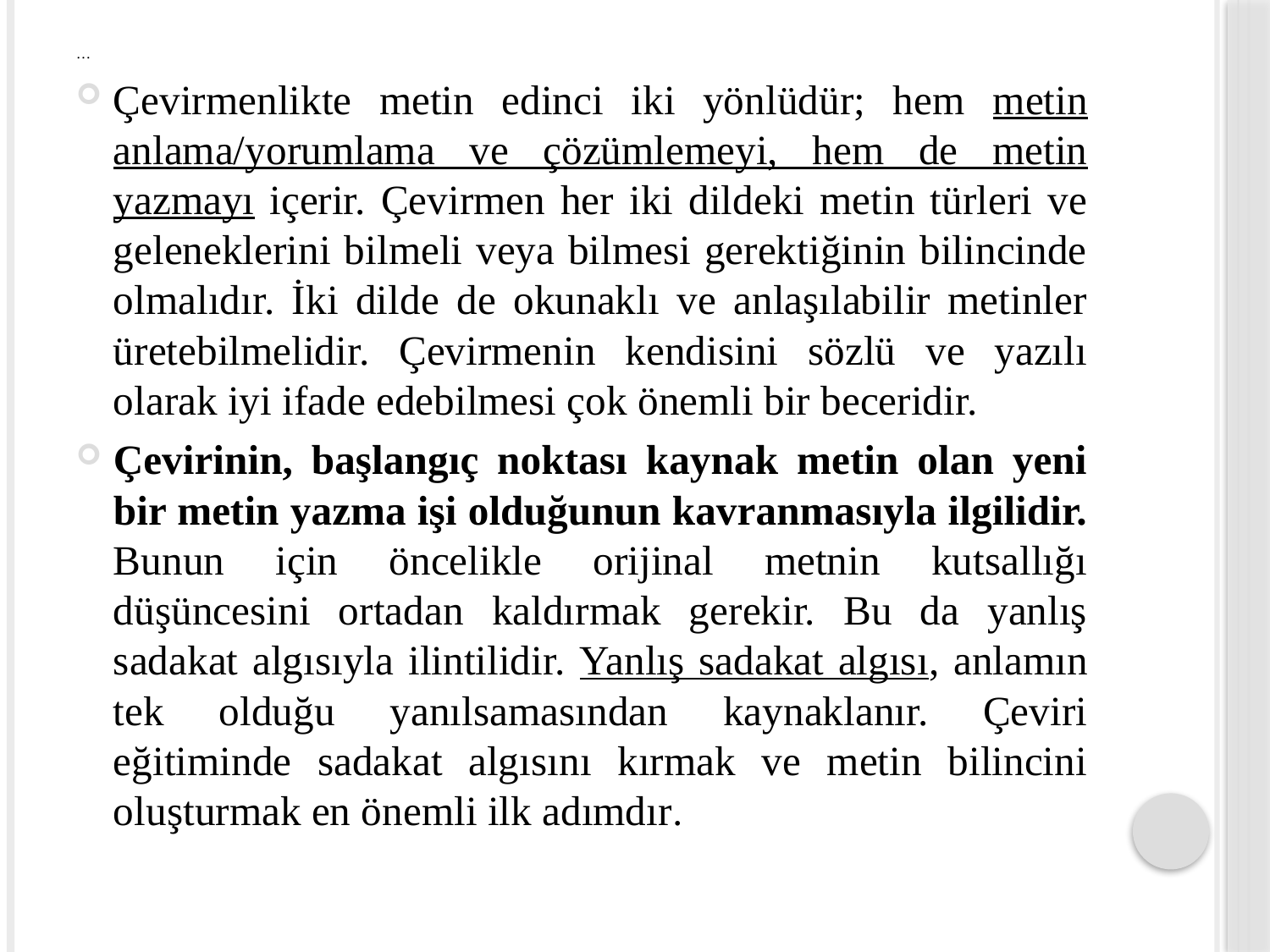

# …
Çevirmenlikte metin edinci iki yönlüdür; hem metin anlama/yorumlama ve çözümlemeyi, hem de metin yazmayı içerir. Çevirmen her iki dildeki metin türleri ve geleneklerini bilmeli veya bilmesi gerektiğinin bilincinde olmalıdır. İki dilde de okunaklı ve anlaşılabilir metinler üretebilmelidir. Çevirmenin kendisini sözlü ve yazılı olarak iyi ifade edebilmesi çok önemli bir beceridir.
Çevirinin, başlangıç noktası kaynak metin olan yeni bir metin yazma işi olduğunun kavranmasıyla ilgilidir. Bunun için öncelikle orijinal metnin kutsallığı düşüncesini ortadan kaldırmak gerekir. Bu da yanlış sadakat algısıyla ilintilidir. Yanlış sadakat algısı, anlamın tek olduğu yanılsamasından kaynaklanır. Çeviri eğitiminde sadakat algısını kırmak ve metin bilincini oluşturmak en önemli ilk adımdır.